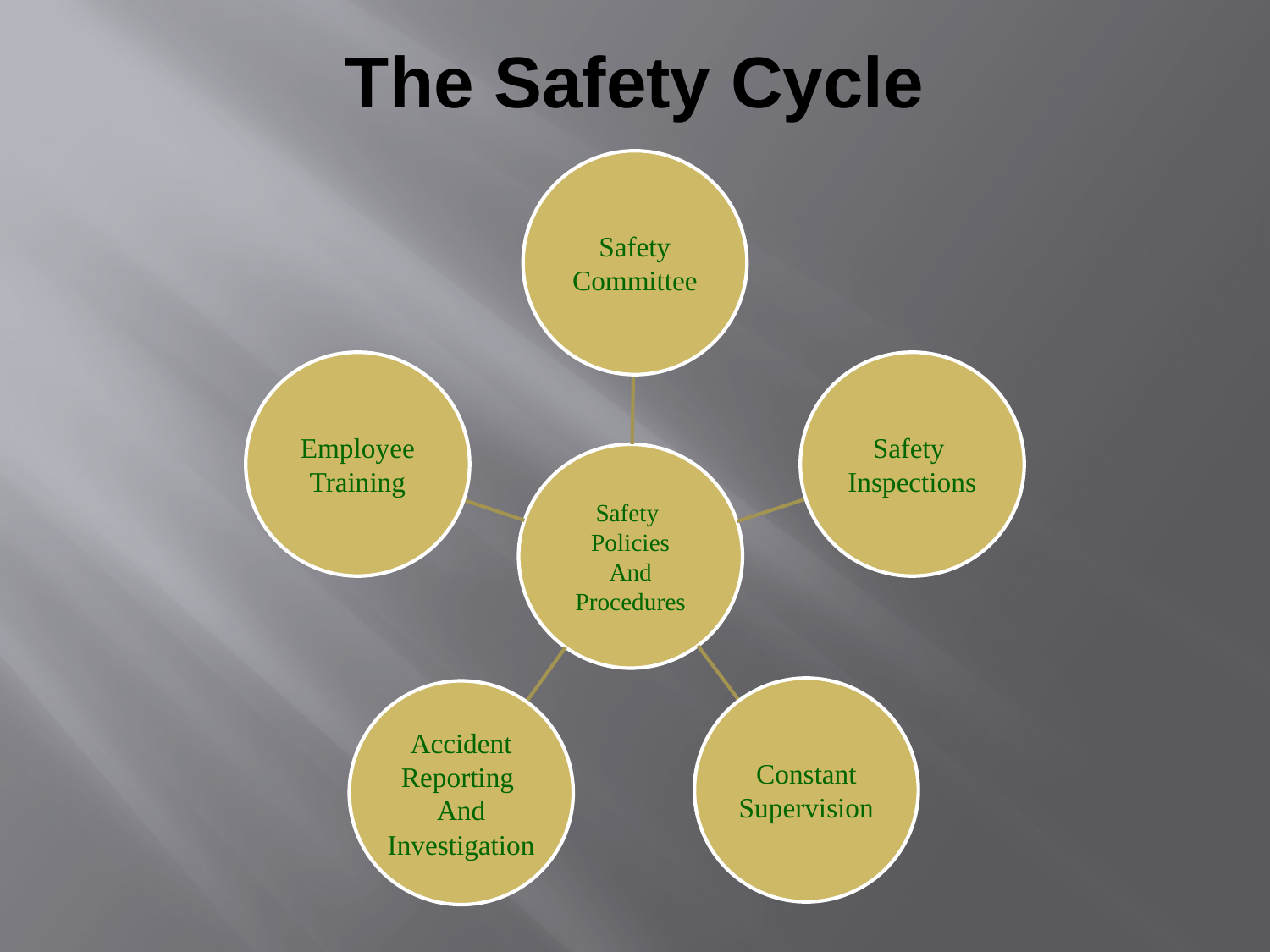

# The Safety Cycle
Safety
Policies
And
Procedures

Safety
Committee

Safety
Inspections

Constant
Supervision

Accident Reporting
And
Investigation

Employee
Training